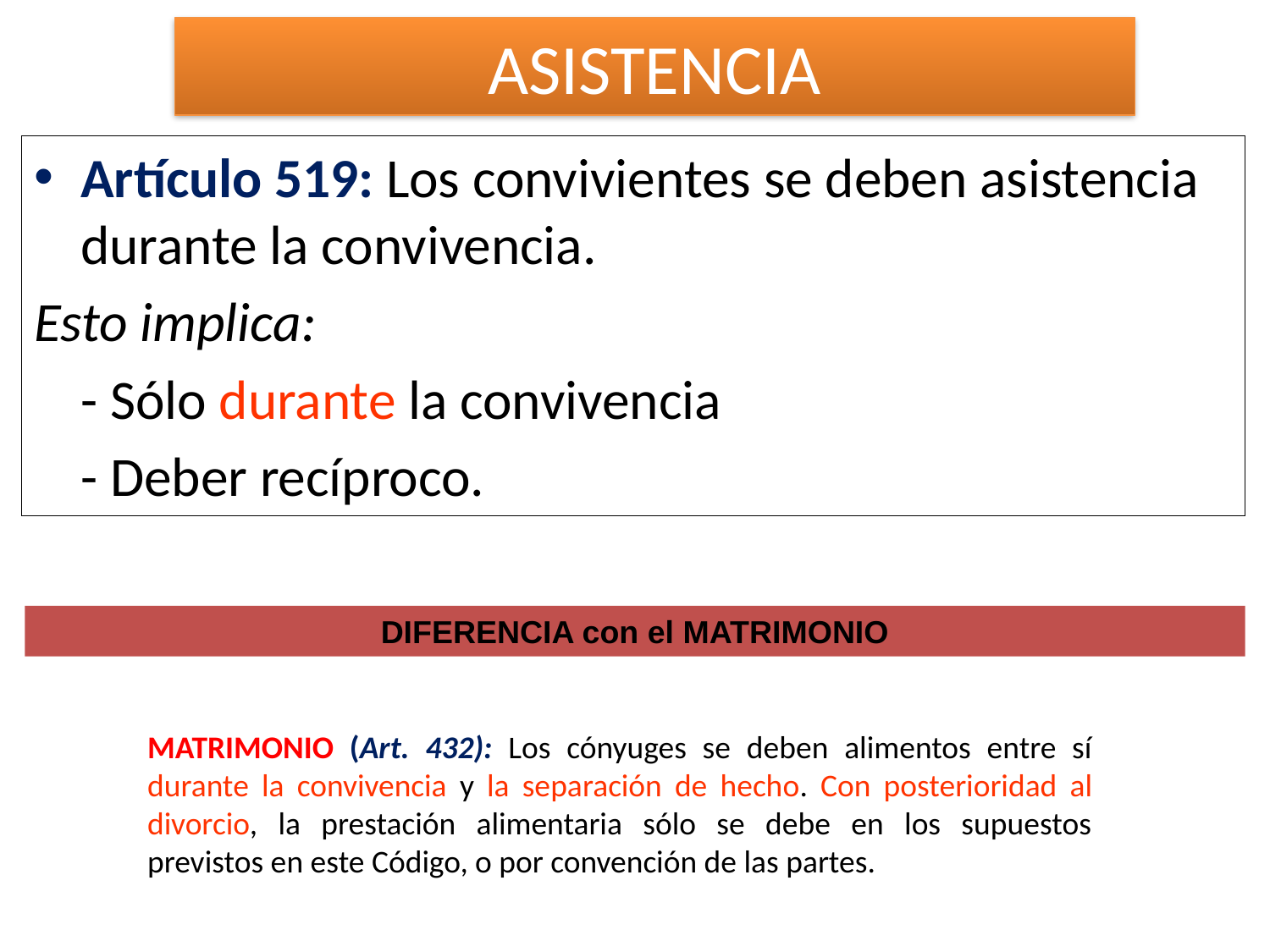

ASISTENCIA

Artículo 519: Los convivientes se deben asistencia durante la convivencia.
Esto implica:
	- Sólo durante la convivencia
	- Deber recíproco.

DIFERENCIA con el MATRIMONIO
MATRIMONIO (Art. 432): Los cónyuges se deben alimentos entre sí durante la convivencia y la separación de hecho. Con posterioridad al divorcio, la prestación alimentaria sólo se debe en los supuestos previstos en este Código, o por convención de las partes.